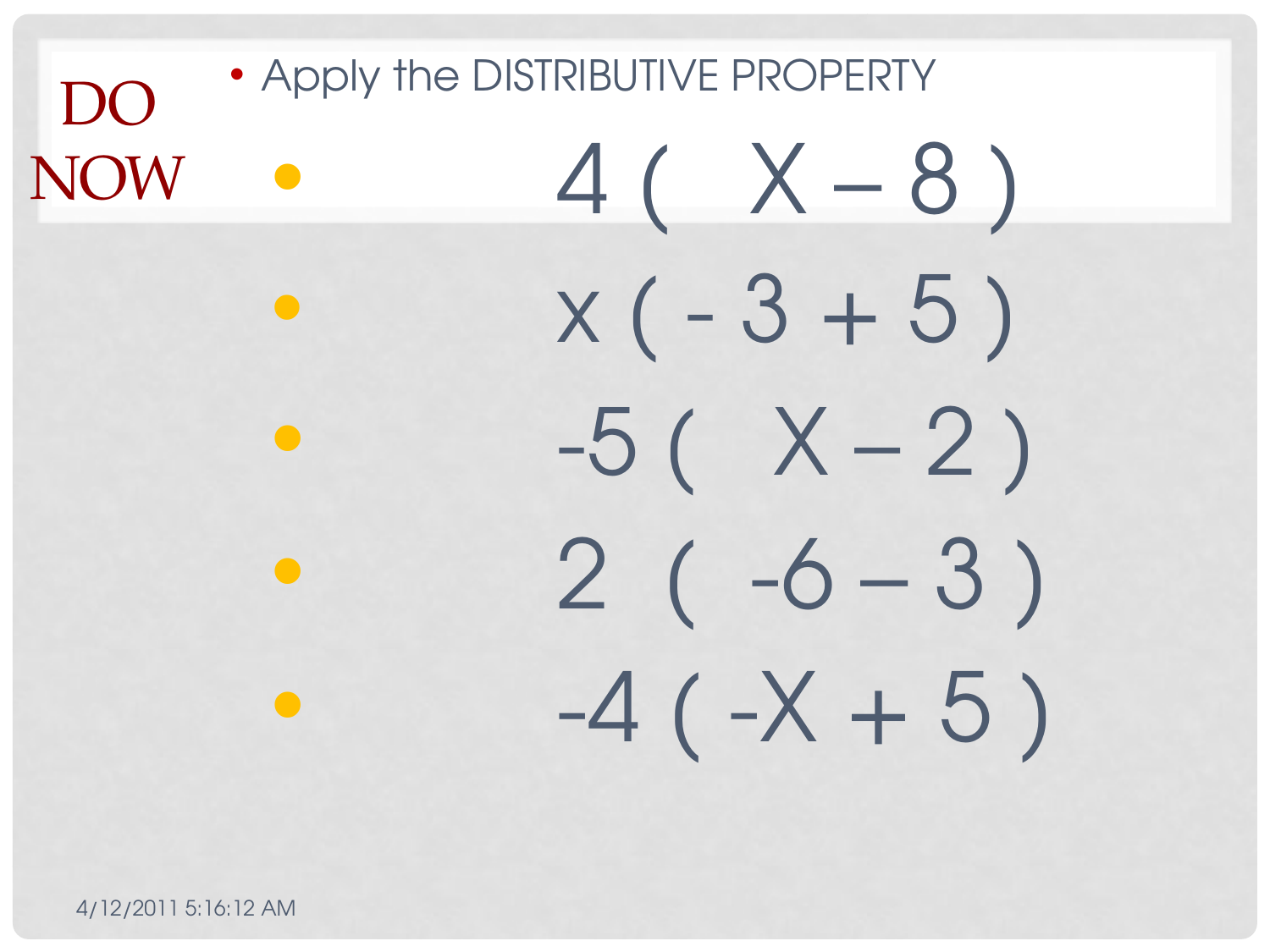

# Do now
Apply the DISTRIBUTIVE PROPERTY
 		4 (   X – 8 )
 		x ( - 3 + 5 )
 		-5 (   X – 2 )
 		2  (  -6 – 3 )
 		-4 ( -X + 5 )
4/12/2011 5:16:12 AM